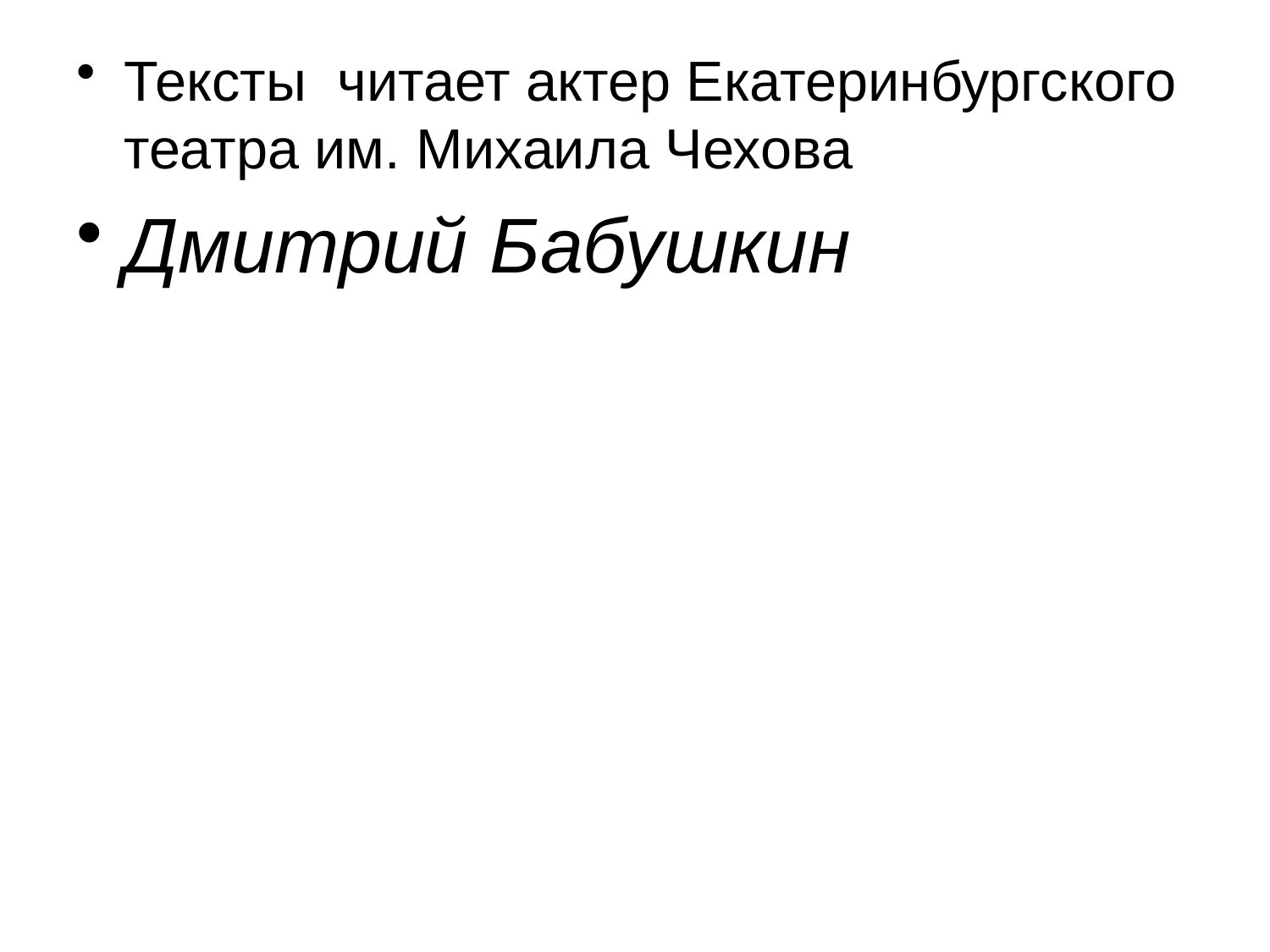

# Тексты  читает актер Екатеринбургского театра им. Михаила Чехова
Дмитрий Бабушкин